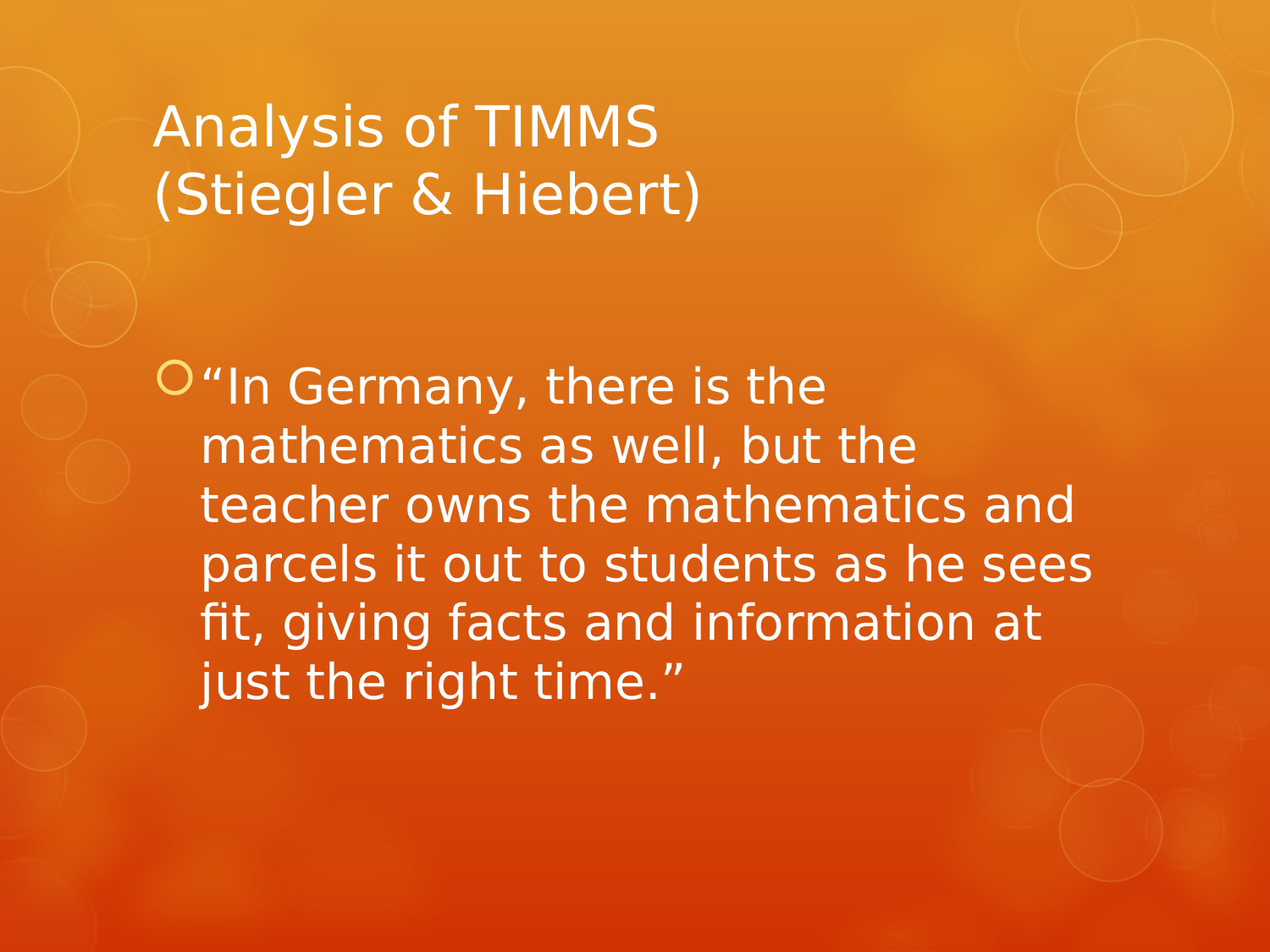

# Analysis of TIMMS (Stiegler & Hiebert)
“In Germany, there is the mathematics as well, but the teacher owns the mathematics and parcels it out to students as he sees fit, giving facts and information at just the right time.”